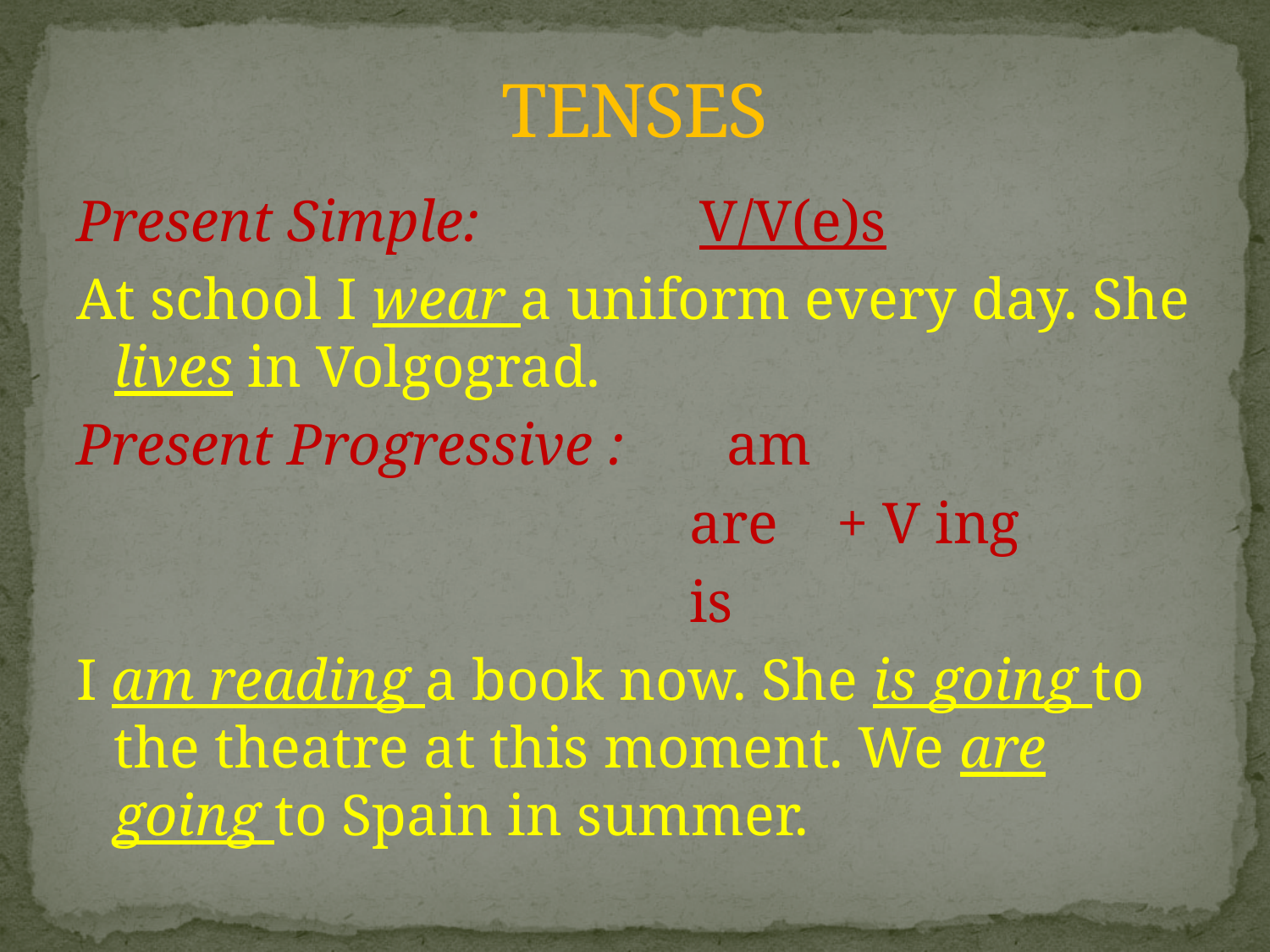

# TENSES
Present Simple:               V/V(e)s
At school I wear a uniform every day. She lives in Volgograd.
Present Progressive :       am
                                          are    + V ing
                                          is
I am reading a book now. She is going to the theatre at this moment. We are going to Spain in summer.